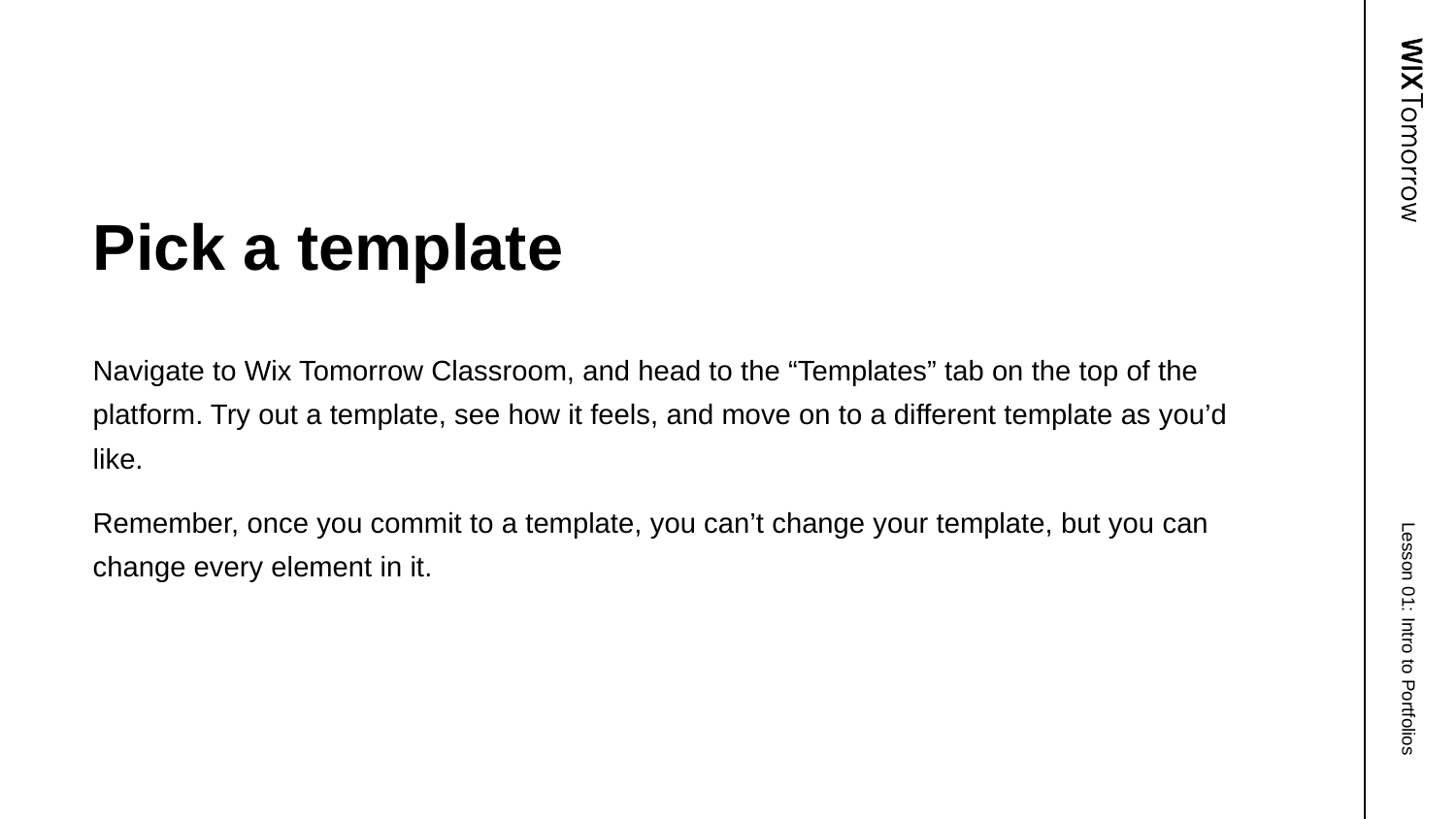

# Pick a template
Navigate to Wix Tomorrow Classroom, and head to the “Templates” tab on the top of the platform. Try out a template, see how it feels, and move on to a different template as you’d like.
Remember, once you commit to a template, you can’t change your template, but you can change every element in it.